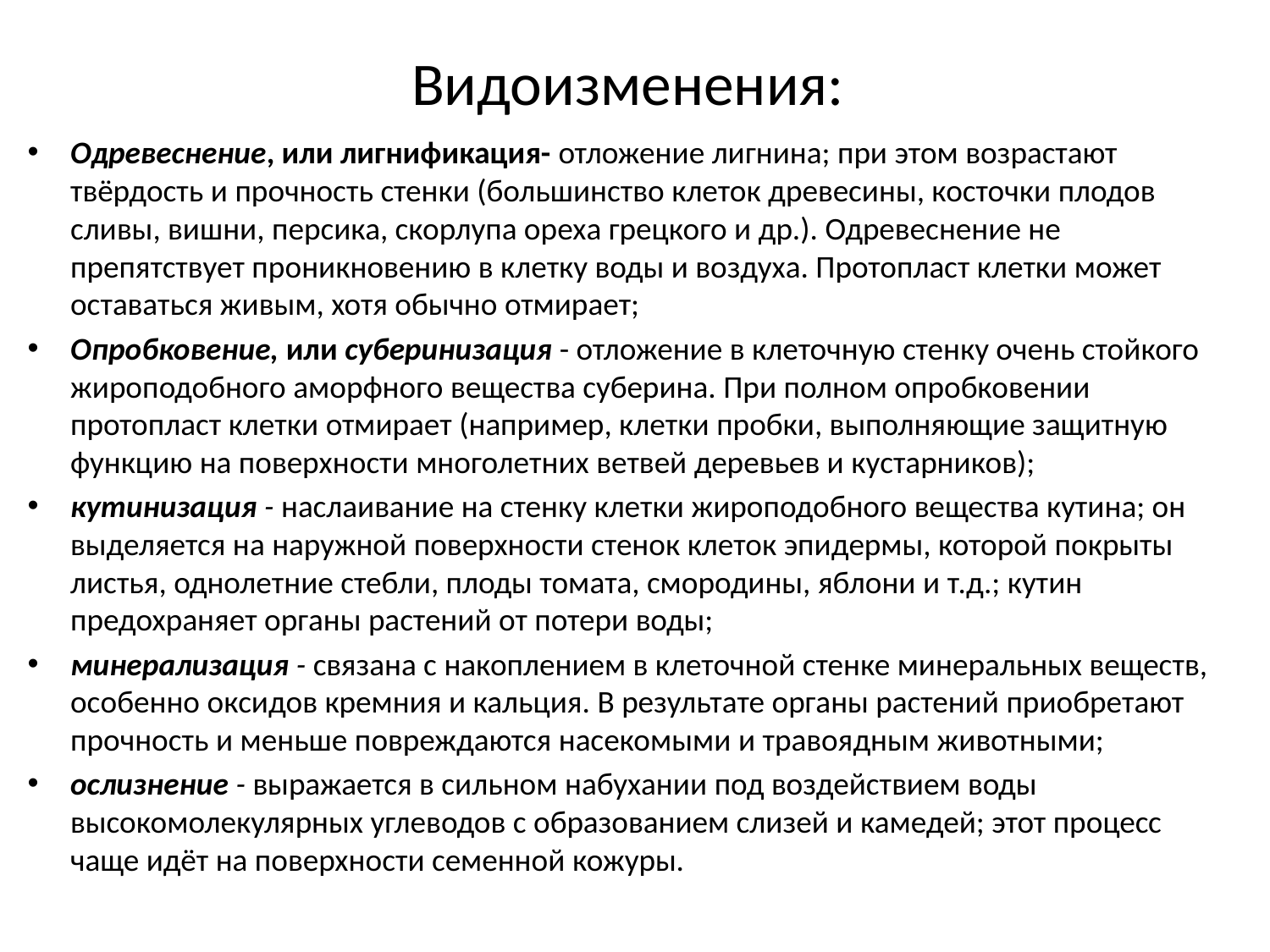

# Видоизменения:
Одревеснение, или лигнификация- отложение лигнина; при этом возрастают твёрдость и прочность стенки (большинство клеток древесины, косточки плодов сливы, вишни, персика, скорлупа ореха грецкого и др.). Одревеснение не препятствует проникновению в клетку воды и воздуха. Протопласт клетки может оставаться живым, хотя обычно отмирает;
Опробковение, или суберинизация - отложение в клеточную стенку очень стойкого жироподобного аморфного вещества суберина. При полном опробковении протопласт клетки отмирает (например, клетки пробки, выполняющие защитную функцию на поверхности многолетних ветвей деревьев и кустарников);
кутинизация - наслаивание на стенку клетки жироподобного вещества кутина; он выделяется на наружной поверхности стенок клеток эпидермы, которой покрыты листья, однолетние стебли, плоды томата, смородины, яблони и т.д.; кутин предохраняет органы растений от потери воды;
минерализация - связана с накоплением в клеточной стенке минеральных веществ, особенно оксидов кремния и кальция. В результате органы растений приобретают прочность и меньше повреждаются насекомыми и травоядным животными;
ослизнение - выражается в сильном набухании под воздействием воды высокомолекулярных углеводов с образованием слизей и камедей; этот процесс чаще идёт на поверхности семенной кожуры.